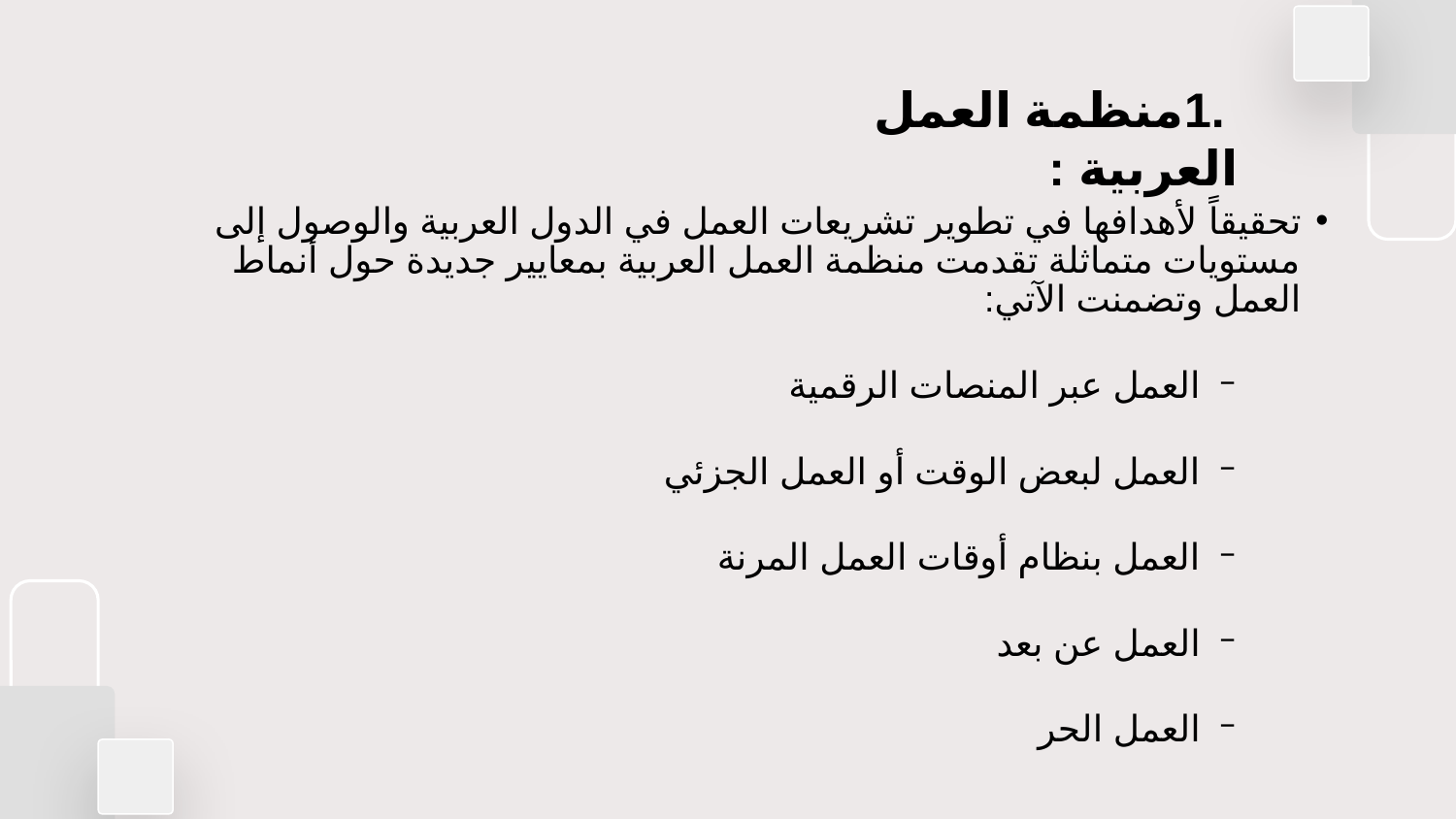

.1منظمة العمل العربية :
تحقيقاً لأهدافها في تطوير تشريعات العمل في الدول العربية والوصول إلى مستويات متماثلة تقدمت منظمة العمل العربية بمعايير جديدة حول أنماط العمل وتضمنت الآتي:
العمل عبر المنصات الرقمية
العمل لبعض الوقت أو العمل الجزئي
العمل بنظام أوقات العمل المرنة
العمل عن بعد
العمل الحر